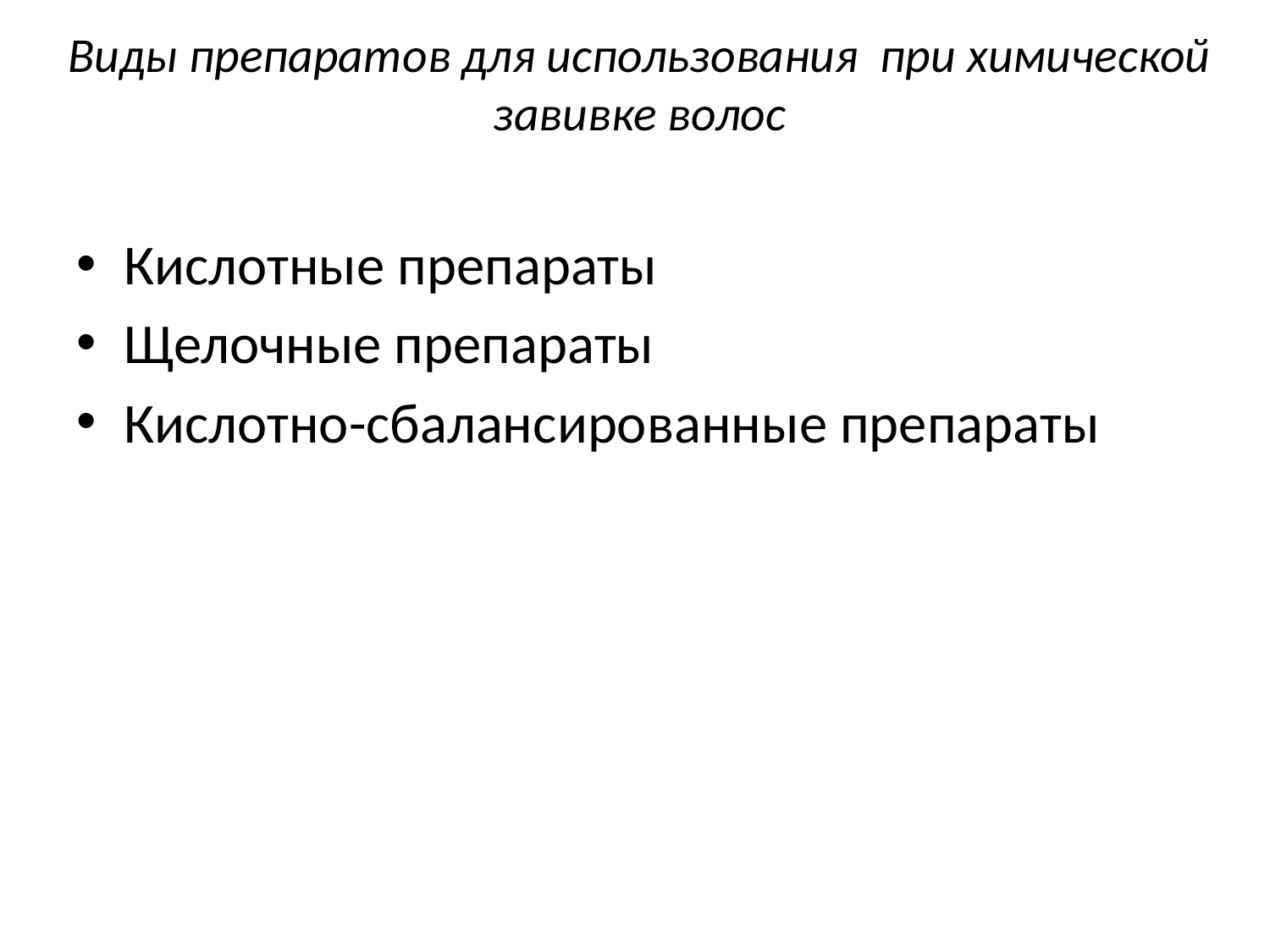

# Виды препаратов для использования  при химической завивке волос
Кислотные препараты
Щелочные препараты
Кислотно-сбалансированные препараты